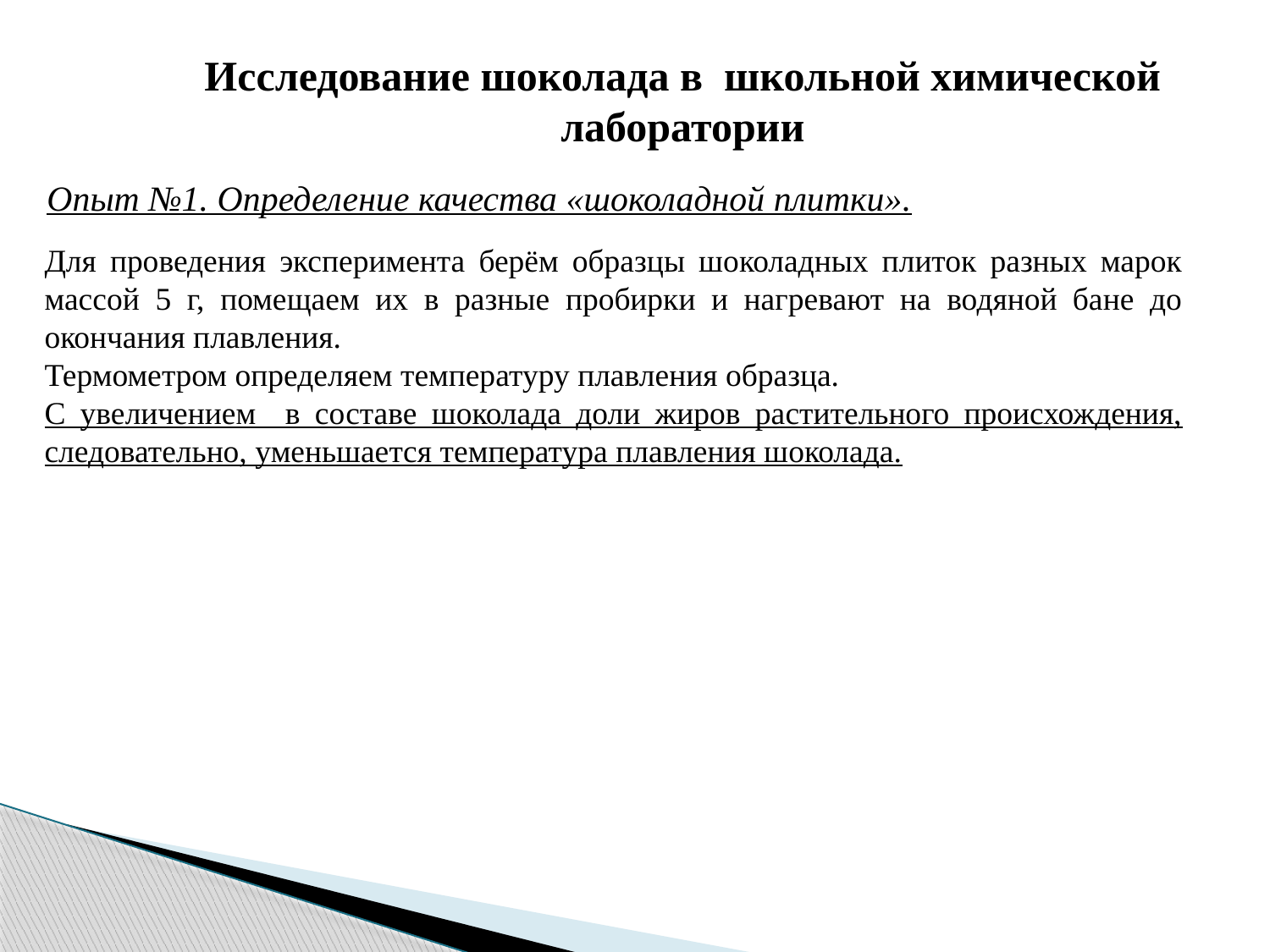

#
Исследование шоколада в  школьной химической лаборатории
Опыт №1. Определение качества «шоколадной плитки».
Для проведения эксперимента берём образцы шоколадных плиток разных марок массой 5 г, помещаем их в разные пробирки и нагревают на водяной бане до окончания плавления.
Термометром определяем температуру плавления образца.
С увеличением  в составе шоколада доли жиров растительного происхождения, следовательно, уменьшается температура плавления шоколада.